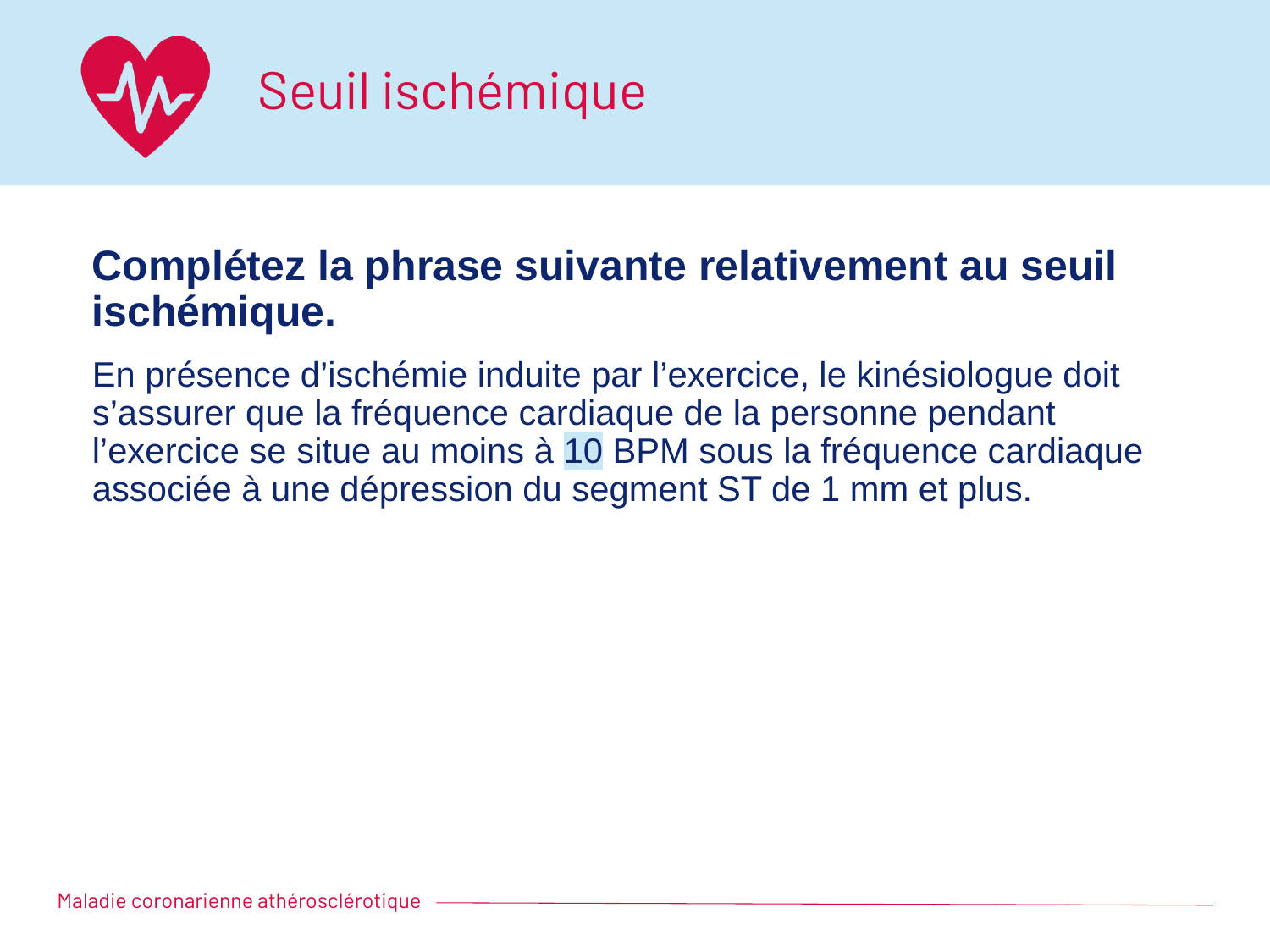

# Seuil ischémique
Complétez la phrase suivante relativement au seuil ischémique.
En présence d’ischémie induite par l’exercice, le kinésiologue doit s’assurer que la fréquence cardiaque de la personne pendant l’exercice se situe au moins à 10 BPM sous la fréquence cardiaque associée à une dépression du segment ST de 1 mm et plus.